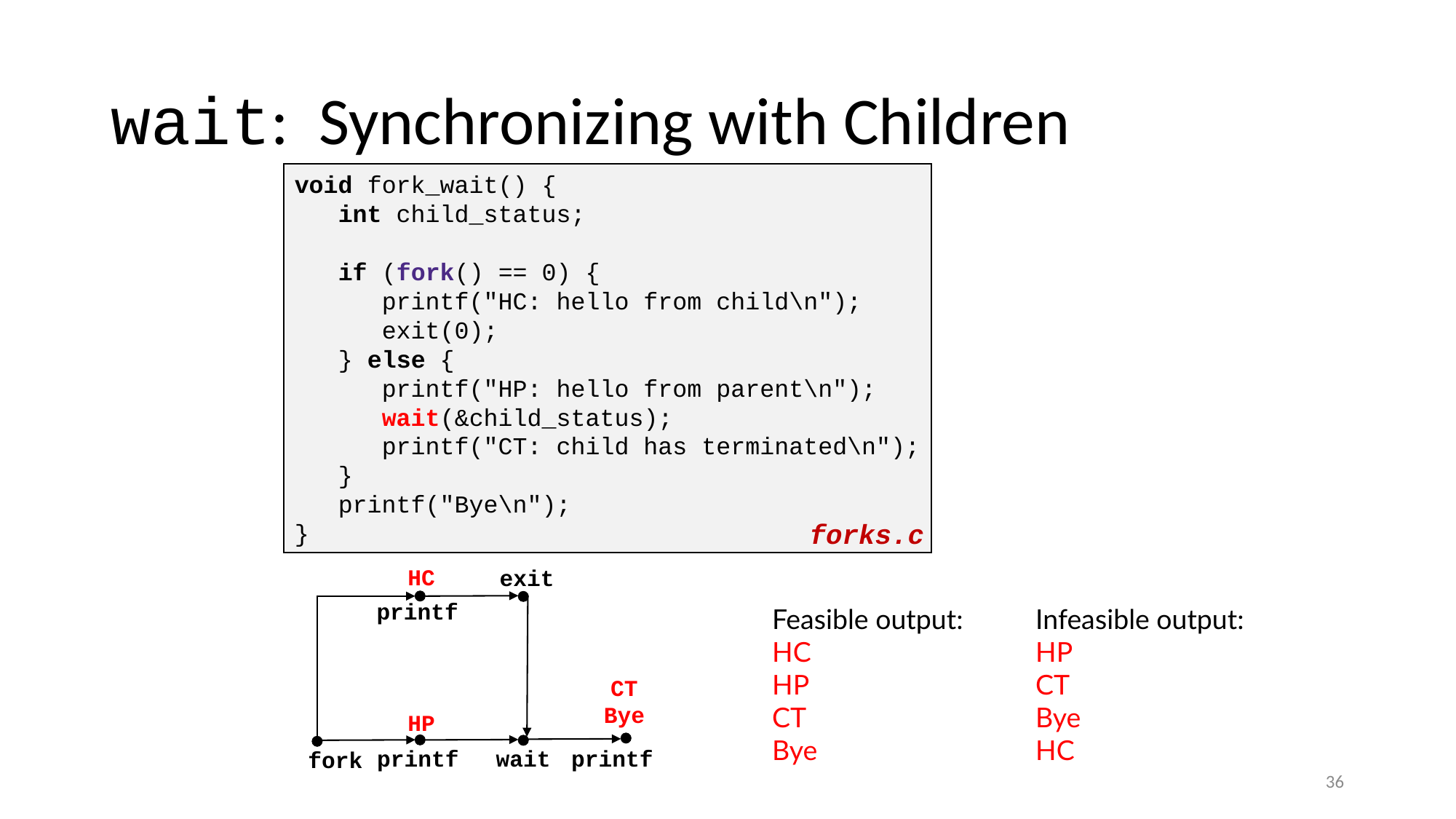

# wait:  Synchronizing with Children
void fork_wait() {
   int child_status;

   if (fork() == 0) {
      printf("HC: hello from child\n");
      exit(0);
   } else {
      printf("HP: hello from parent\n");
      wait(&child_status);
      printf("CT: child has terminated\n");
   }
   printf("Bye\n");
}
forks.c
HC
exit

printf
CT
Bye
HP

printf
wait
printf
fork
Feasible output:
HC
HP
CT
Bye
Infeasible output:
HP
CT
Bye
HC
36